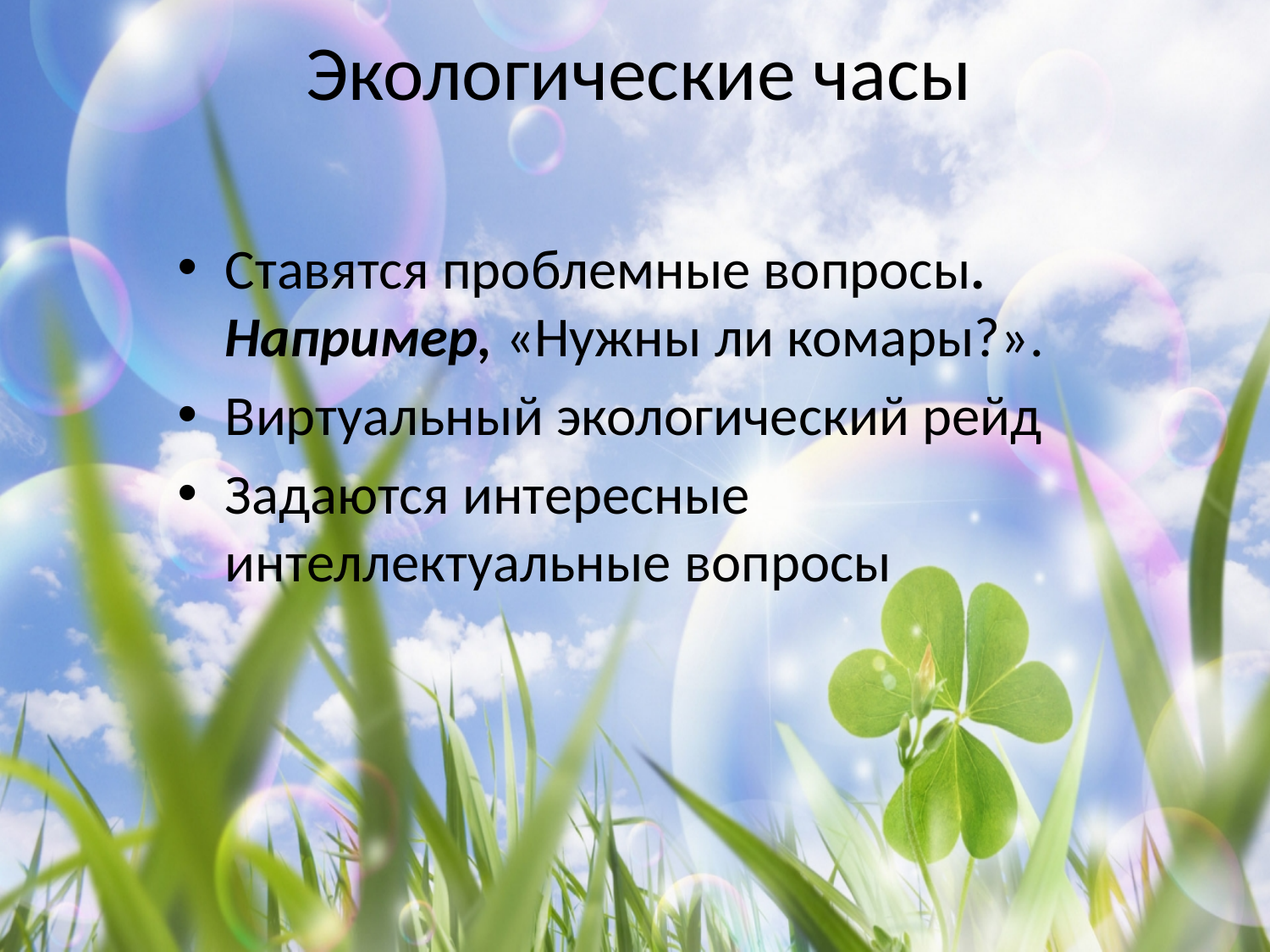

Экологические часы
Ставятся проблемные вопросы. Например, «Нужны ли комары?».
Виртуальный экологический рейд
Задаются интересные интеллектуальные вопросы